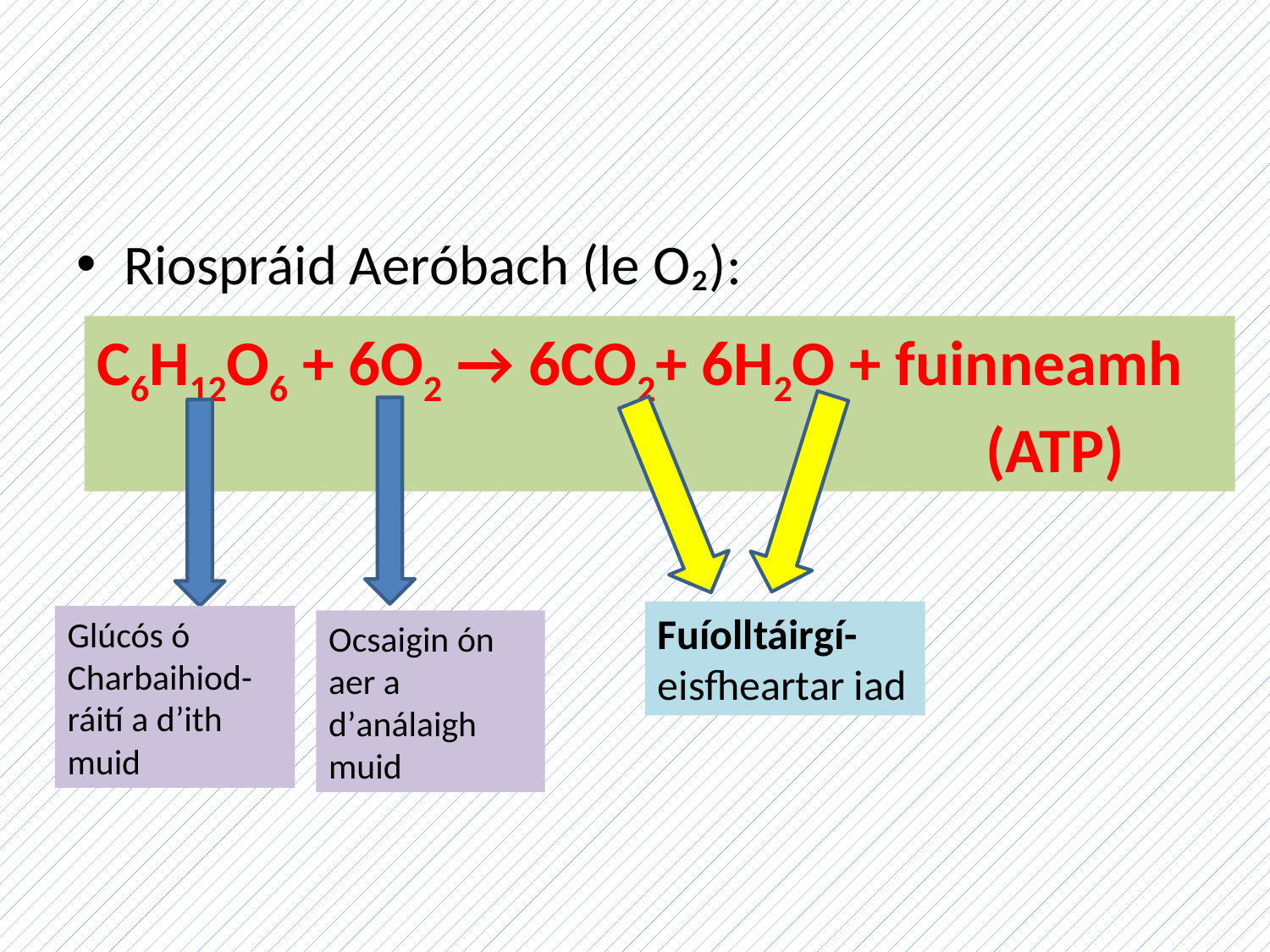

Riospráid Aeróbach (le O₂):
C6H12O6 + 6O2 → 6CO2+ 6H2O + fuinneamh 							(ATP)

Fuíolltáirgí- eisfheartar iad
Glúcós ó Charbaihiod-ráití a d’ith muid
Ocsaigin ón aer a d’análaigh muid